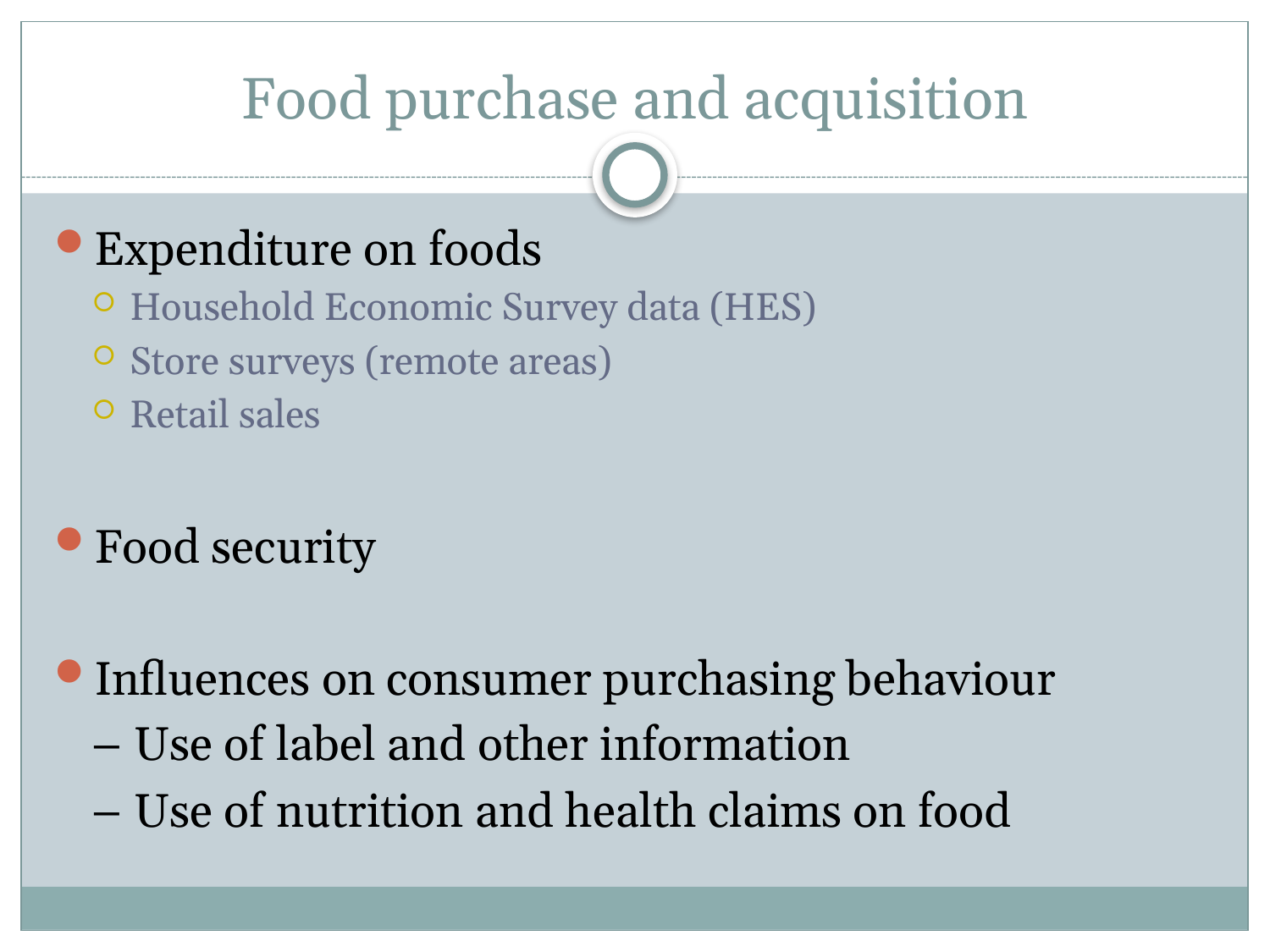

# Food purchase and acquisition
Expenditure on foods
Household Economic Survey data (HES)
Store surveys (remote areas)
Retail sales

Food security

Influences on consumer purchasing behaviour
	– Use of label and other information
	– Use of nutrition and health claims on food